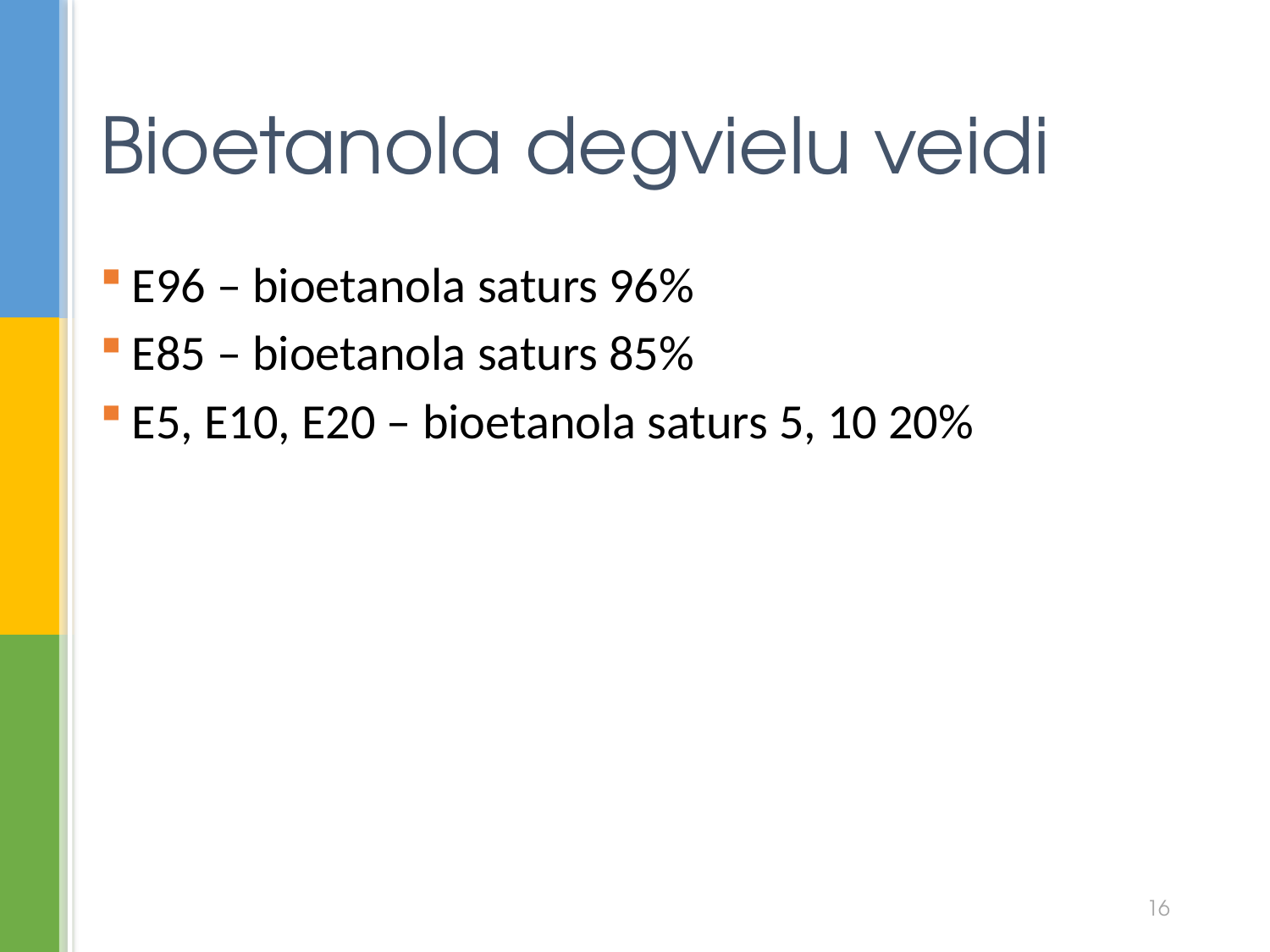

# Bioetanola degvielu veidi
E96 – bioetanola saturs 96%
E85 – bioetanola saturs 85%
E5, E10, E20 – bioetanola saturs 5, 10 20%
16